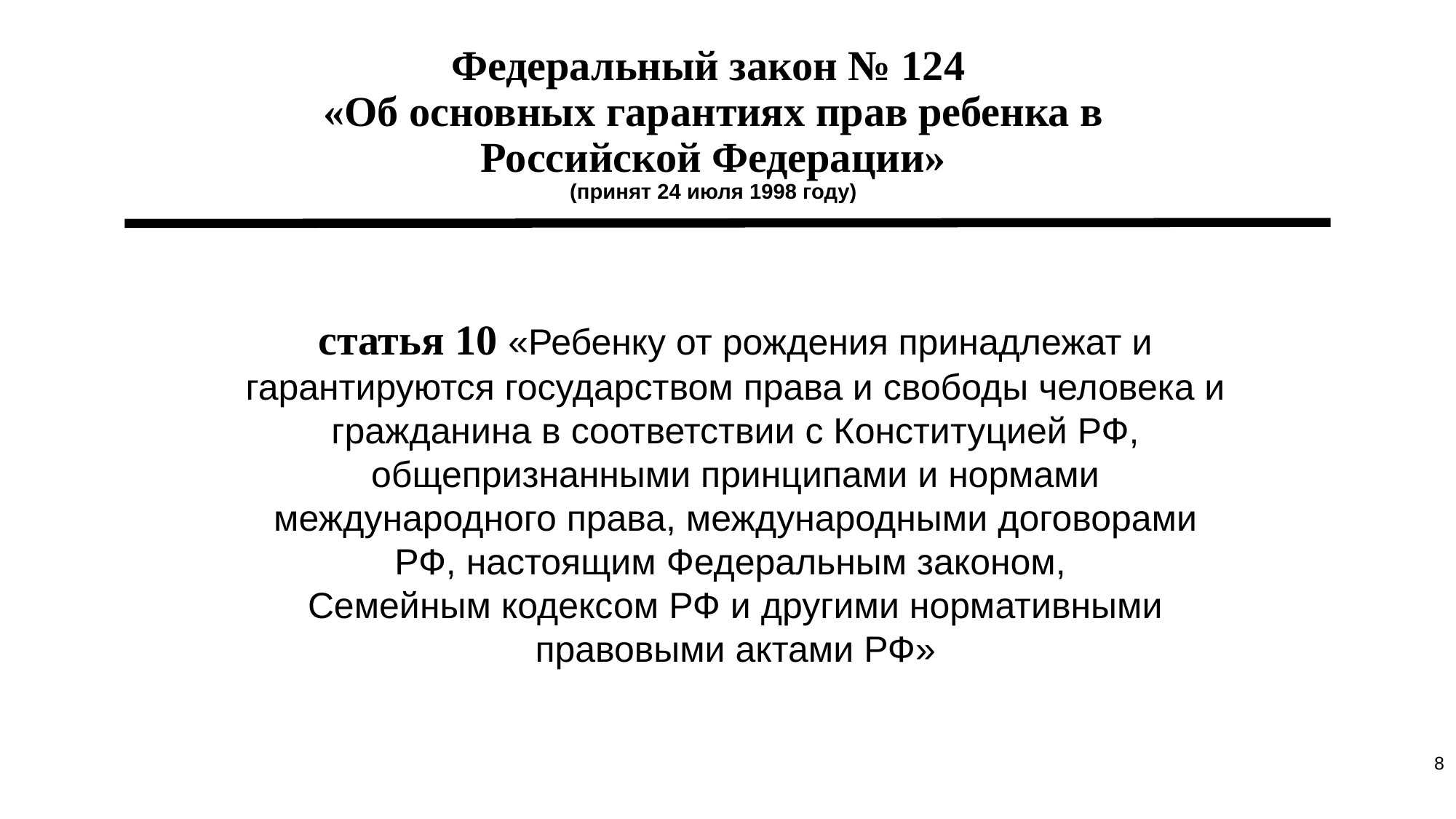

# Федеральный закон № 124 «Об основных гарантиях прав ребенка в Российской Федерации» (принят 24 июля 1998 году)
статья 10 «Ребенку от рождения принадлежат и гарантируются государством права и свободы человека и гражданина в соответствии с Конституцией РФ, общепризнанными принципами и нормами международного права, международными договорами РФ, настоящим Федеральным законом,
Семейным кодексом РФ и другими нормативными правовыми актами РФ»
8